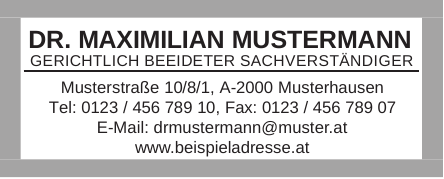

# DR. MAXIMILIAN MUSTERMANN
GERICHTLICH BEEIDETER SACHVERSTÄNDIGER
Musterstraße 10/8/1, A-2000 Musterhausen Tel: 0123 / 456 789 10, Fax: 0123 / 456 789 07
E-Mail: drmustermann@muster.at
www.beispieladresse.at